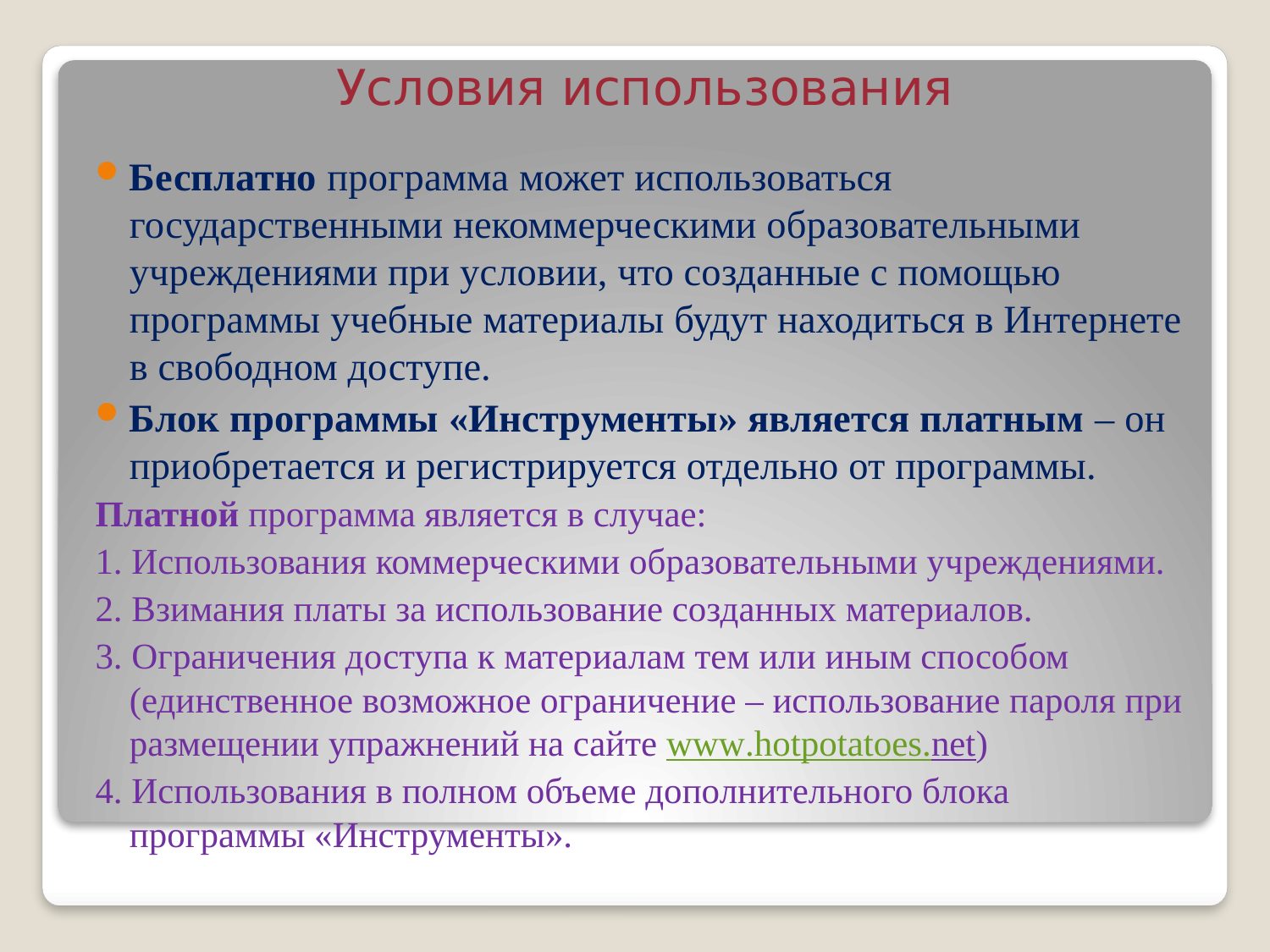

Условия использования
Бесплатно программа может использоваться государственными некоммерческими образовательными учреждениями при условии, что созданные с помощью программы учебные материалы будут находиться в Интернете в свободном доступе.
Блок программы «Инструменты» является платным – он приобретается и регистрируется отдельно от программы.
Платной программа является в случае:
1. Использования коммерческими образовательными учреждениями.
2. Взимания платы за использование созданных материалов.
3. Ограничения доступа к материалам тем или иным способом (единственное возможное ограничение – использование пароля при размещении упражнений на сайте www.hotpotatoes.net)
4. Использования в полном объеме дополнительного блока программы «Инструменты».